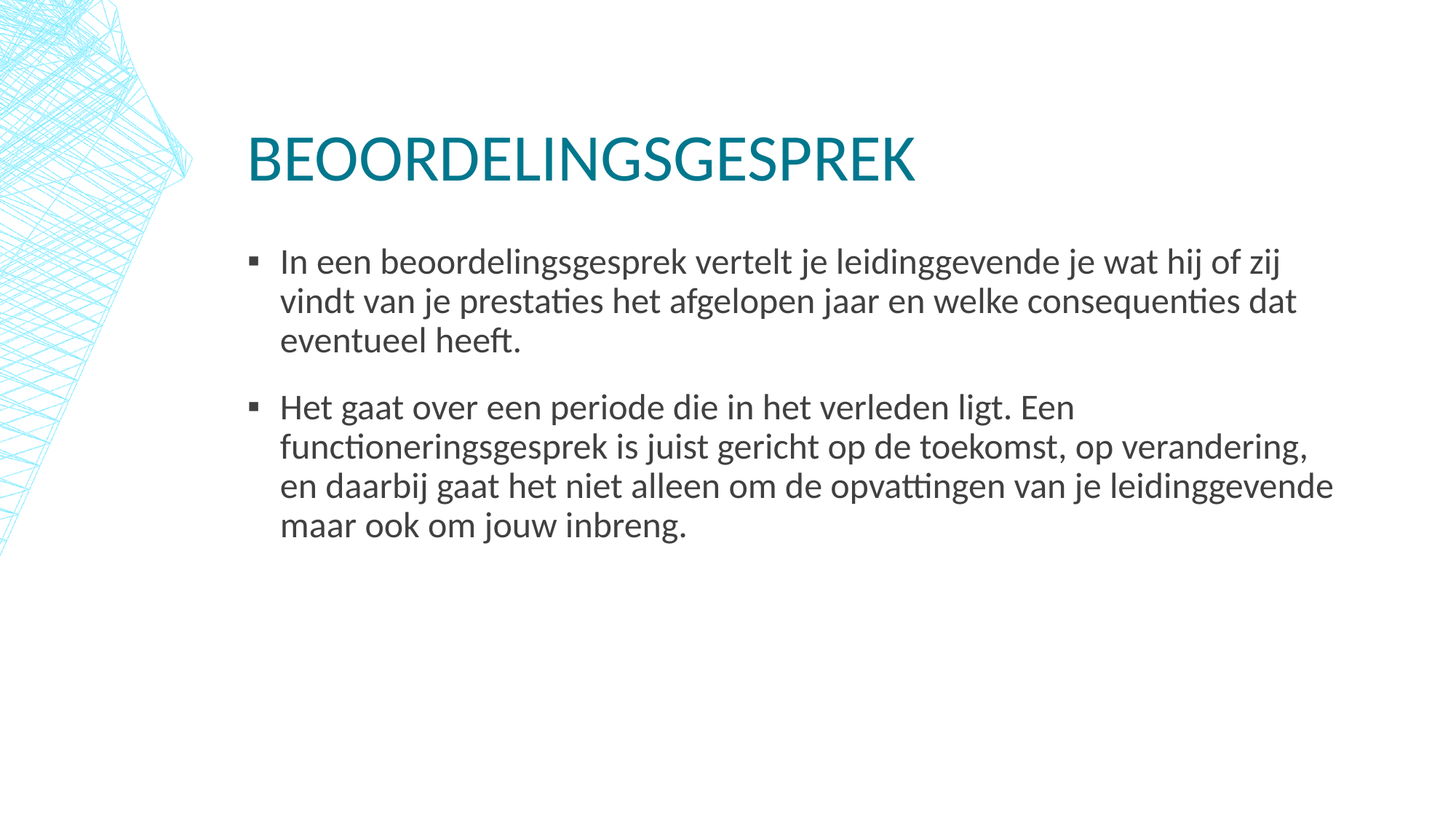

# Beoordelingsgesprek
In een beoordelingsgesprek vertelt je leidinggevende je wat hij of zij vindt van je prestaties het afgelopen jaar en welke consequenties dat eventueel heeft.
Het gaat over een periode die in het verleden ligt. Een functioneringsgesprek is juist gericht op de toekomst, op verandering, en daarbij gaat het niet alleen om de opvattingen van je leidinggevende maar ook om jouw inbreng.